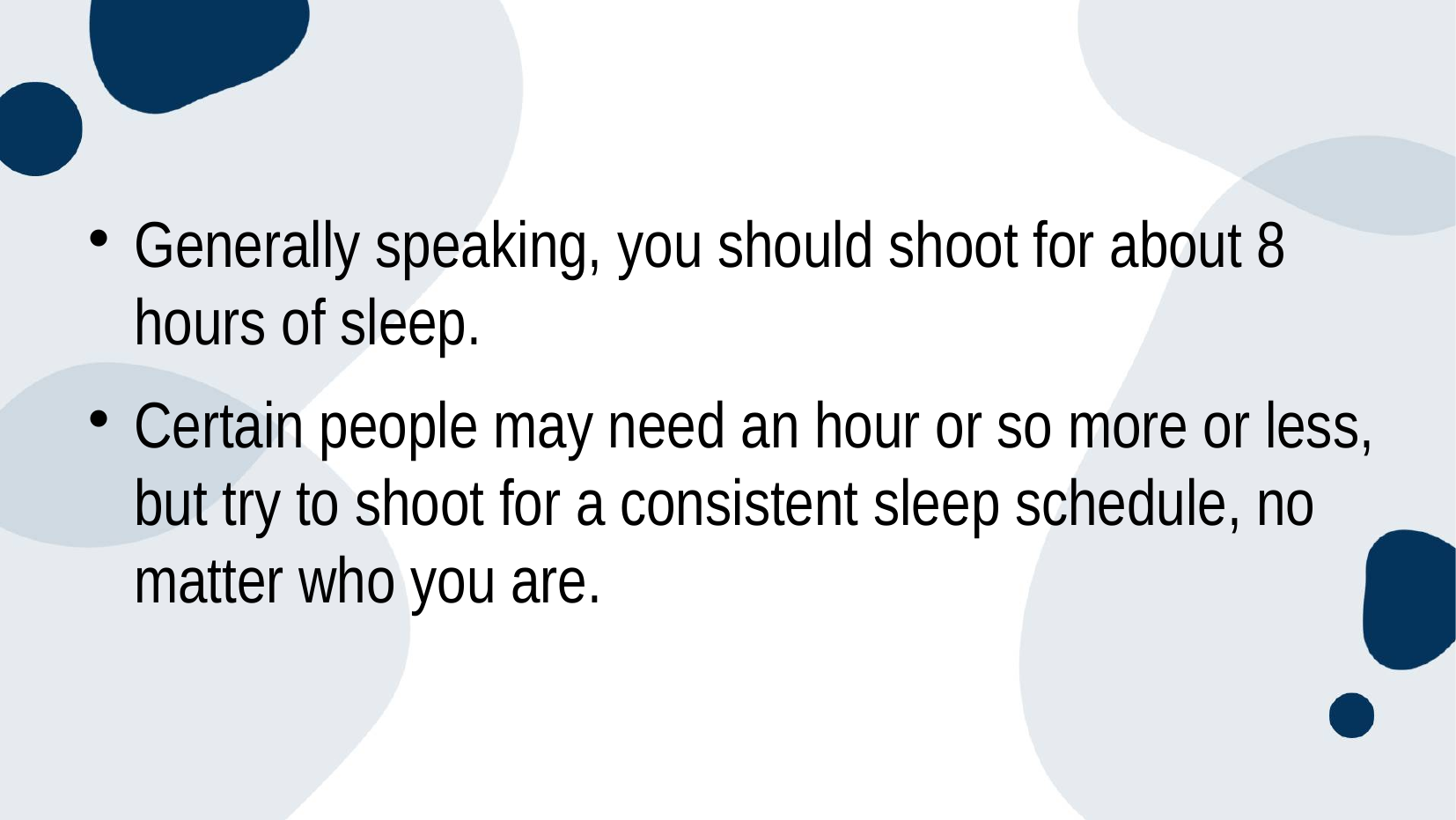

Generally speaking, you should shoot for about 8 hours of sleep.
Certain people may need an hour or so more or less, but try to shoot for a consistent sleep schedule, no matter who you are.